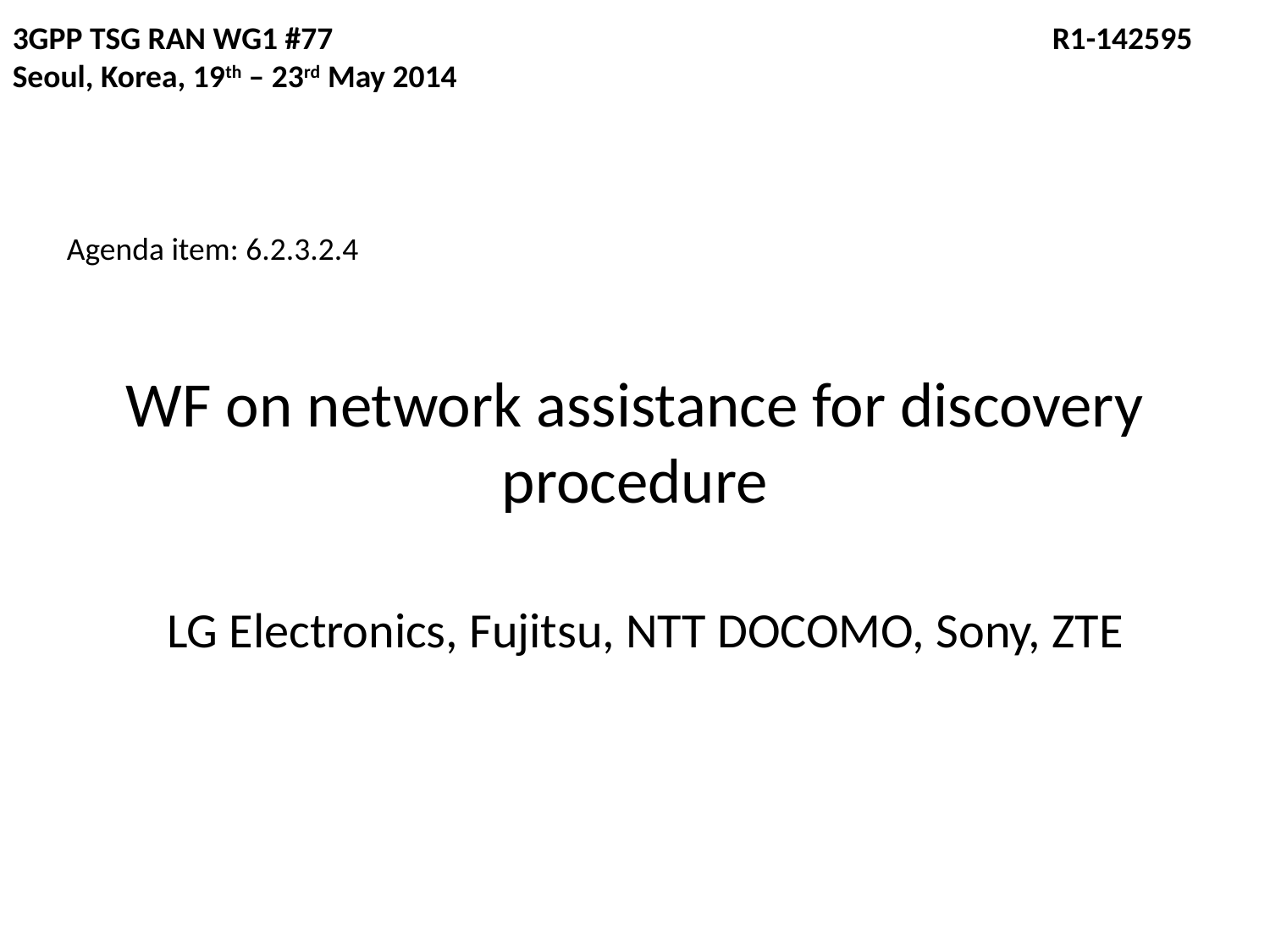

3GPP TSG RAN WG1 #77					                     R1-142595
Seoul, Korea, 19th – 23rd May 2014
Agenda item: 6.2.3.2.4
# WF on network assistance for discovery procedure
LG Electronics, Fujitsu, NTT DOCOMO, Sony, ZTE